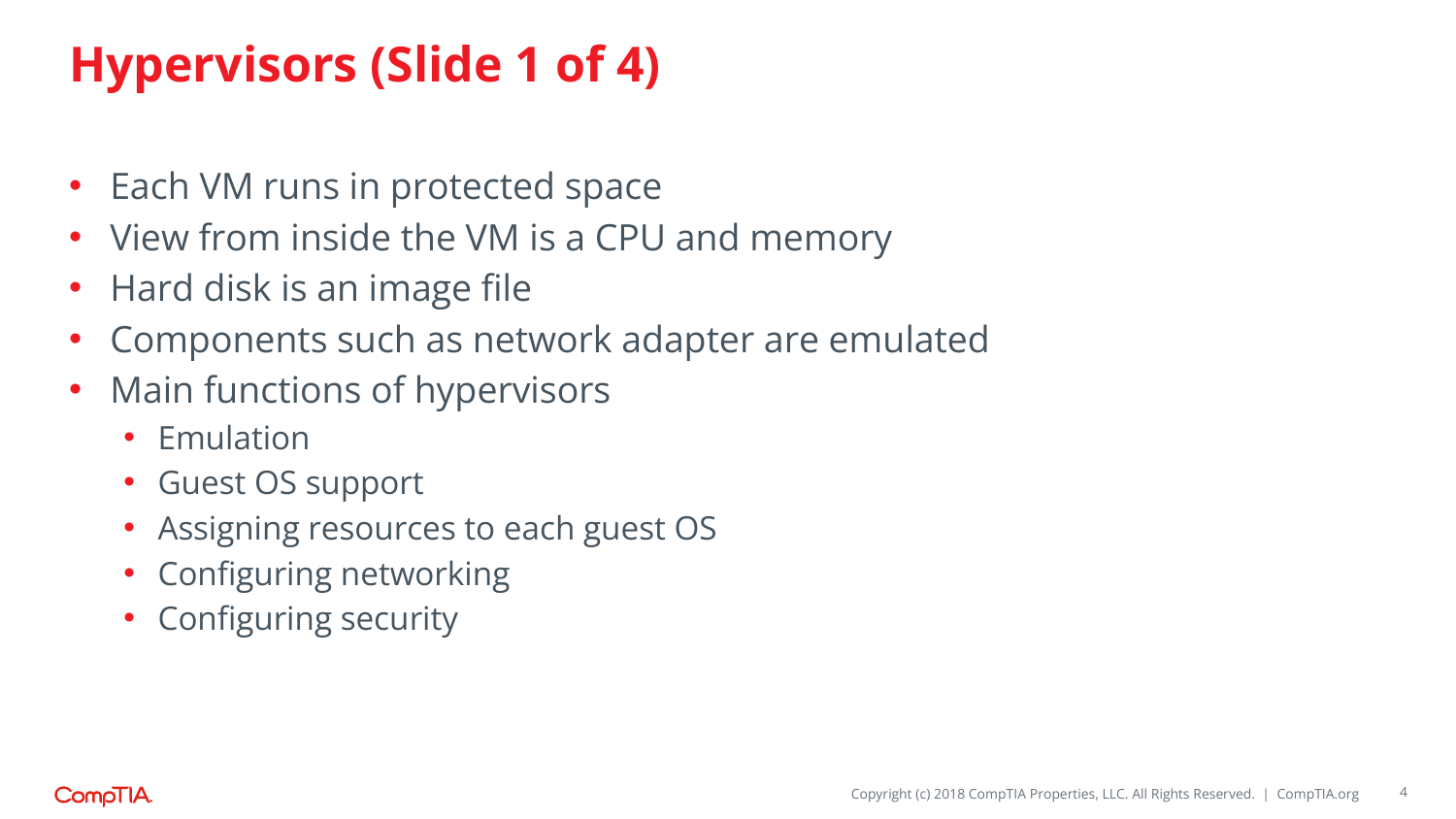

# Hypervisors (Slide 1 of 4)
Each VM runs in protected space
View from inside the VM is a CPU and memory
Hard disk is an image file
Components such as network adapter are emulated
Main functions of hypervisors
Emulation
Guest OS support
Assigning resources to each guest OS
Configuring networking
Configuring security
4